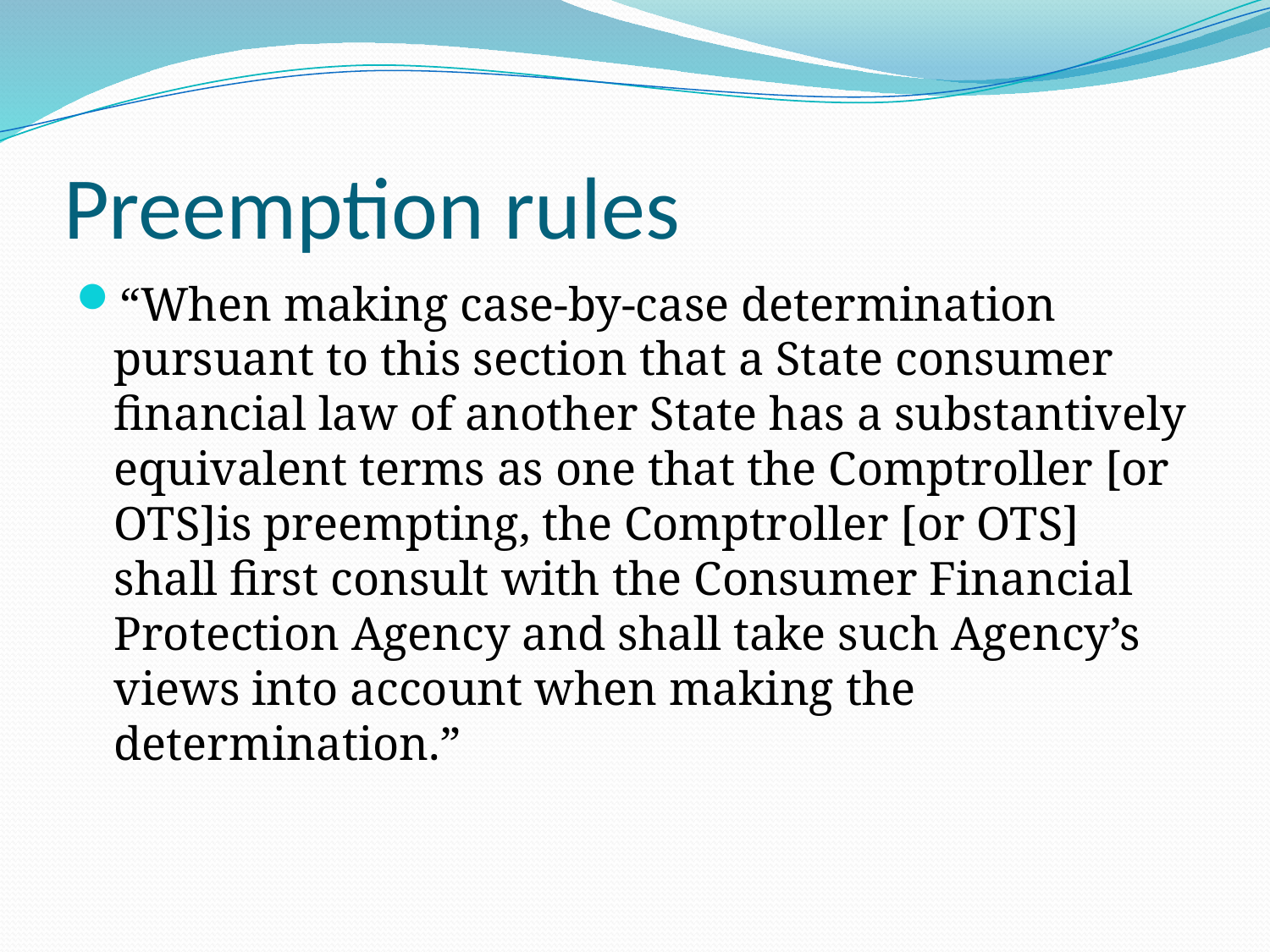

Preemption rules
“When making case-by-case determination pursuant to this section that a State consumer financial law of another State has a substantively equivalent terms as one that the Comptroller [or OTS]is preempting, the Comptroller [or OTS] shall first consult with the Consumer Financial Protection Agency and shall take such Agency’s views into account when making the determination.”